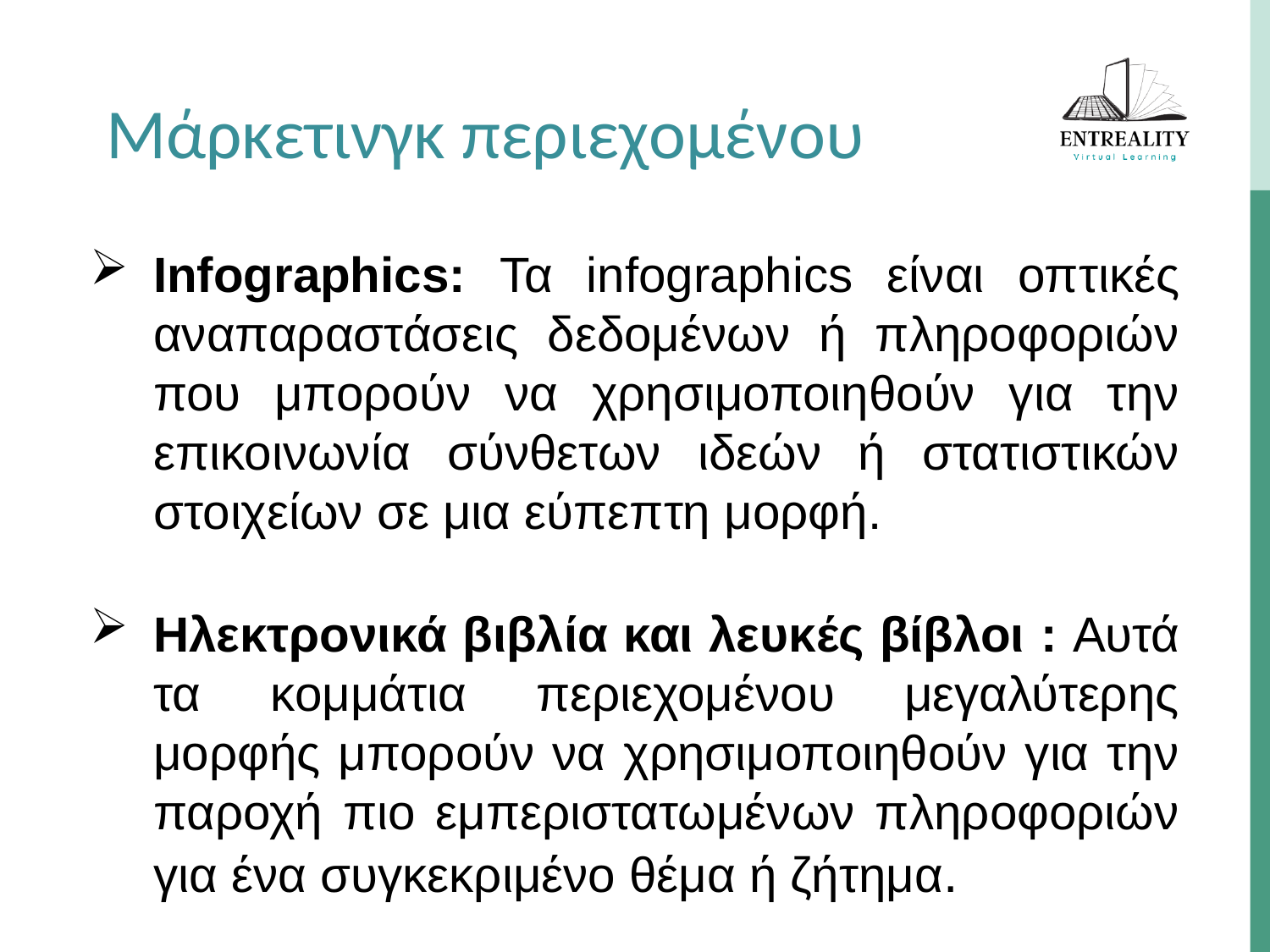

Μάρκετινγκ περιεχομένου

Infographics: Τα infographics είναι οπτικές αναπαραστάσεις δεδομένων ή πληροφοριών που μπορούν να χρησιμοποιηθούν για την επικοινωνία σύνθετων ιδεών ή στατιστικών στοιχείων σε μια εύπεπτη μορφή.

Ηλεκτρονικά βιβλία και λευκές βίβλοι : Αυτά τα κομμάτια περιεχομένου μεγαλύτερης μορφής μπορούν να χρησιμοποιηθούν για την παροχή πιο εμπεριστατωμένων πληροφοριών για ένα συγκεκριμένο θέμα ή ζήτημα.